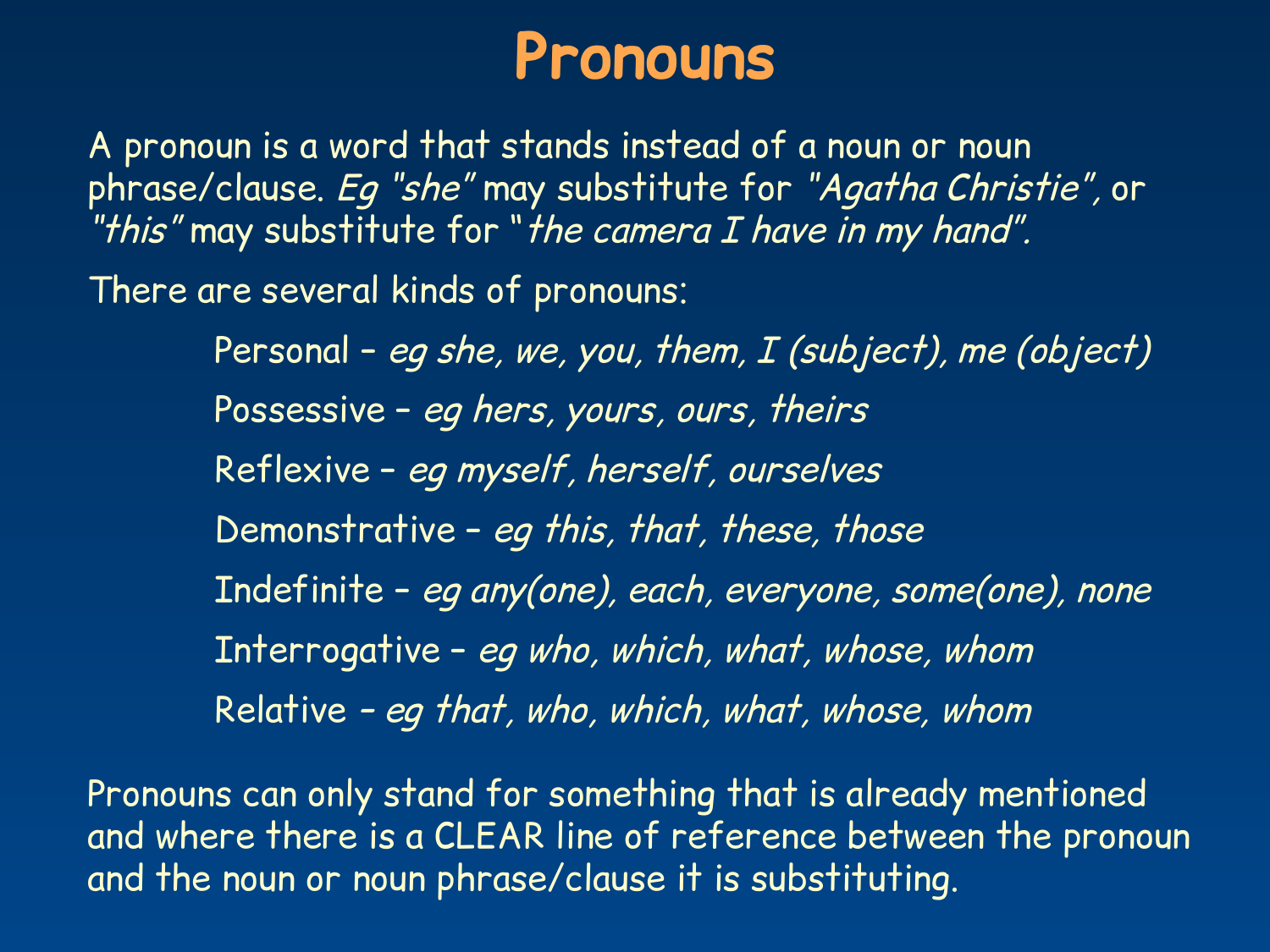

Pronouns
A pronoun is a word that stands instead of a noun or noun phrase/clause. Eg “she” may substitute for “Agatha Christie”, or “this” may substitute for “the camera I have in my hand”.
There are several kinds of pronouns:
	Personal – eg she, we, you, them, I (subject), me (object)
	Possessive – eg hers, yours, ours, theirs
	Reflexive – eg myself, herself, ourselves
	Demonstrative – eg this, that, these, those
	Indefinite – eg any(one), each, everyone, some(one), none
	Interrogative – eg who, which, what, whose, whom
	Relative – eg that, who, which, what, whose, whom

Pronouns can only stand for something that is already mentioned and where there is a CLEAR line of reference between the pronoun and the noun or noun phrase/clause it is substituting.